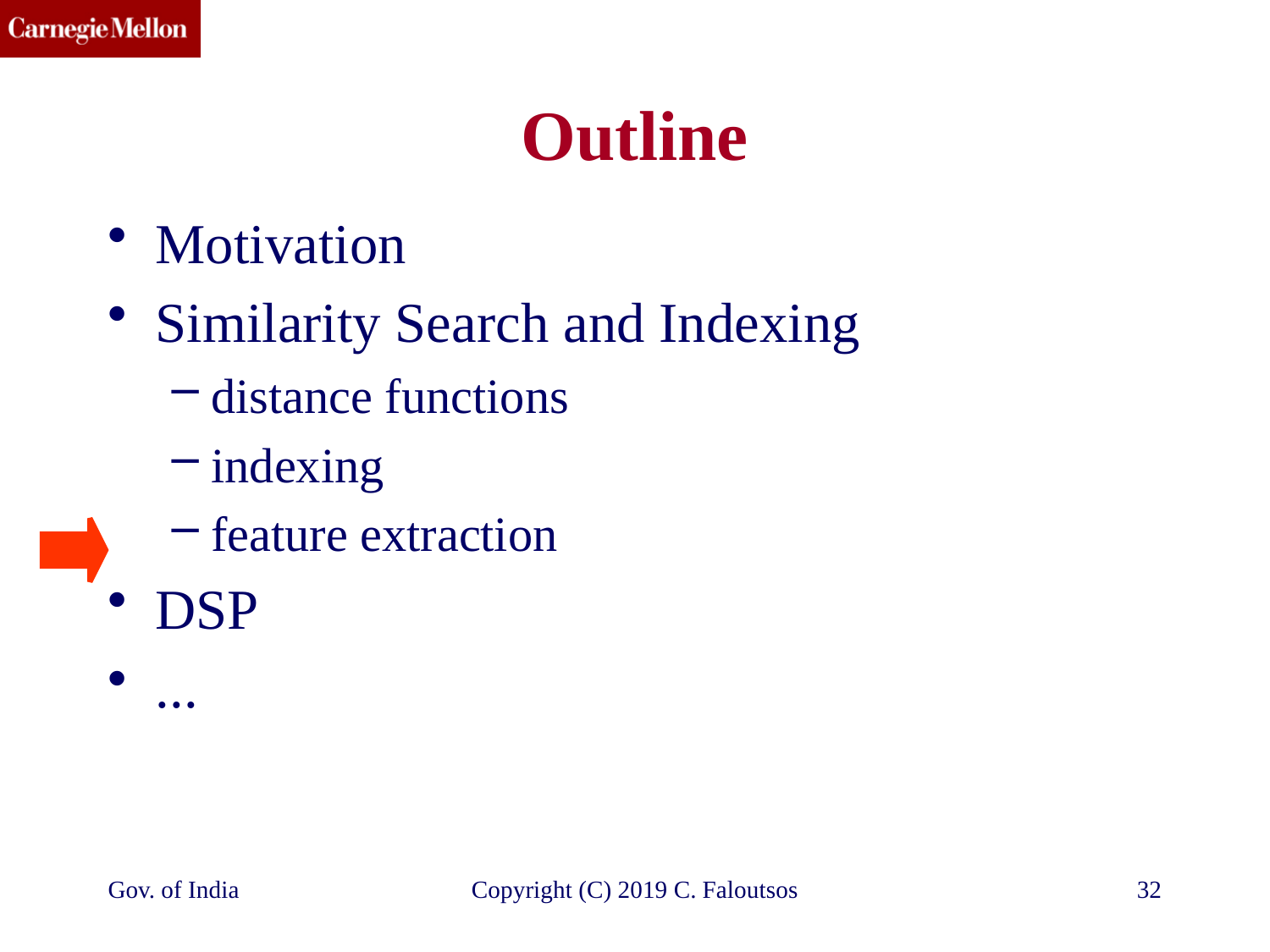

# Outline
Motivation
Similarity Search and Indexing
distance functions
indexing
feature extraction
DSP
...

Gov. of India
Copyright (C) 2019 C. Faloutsos
32